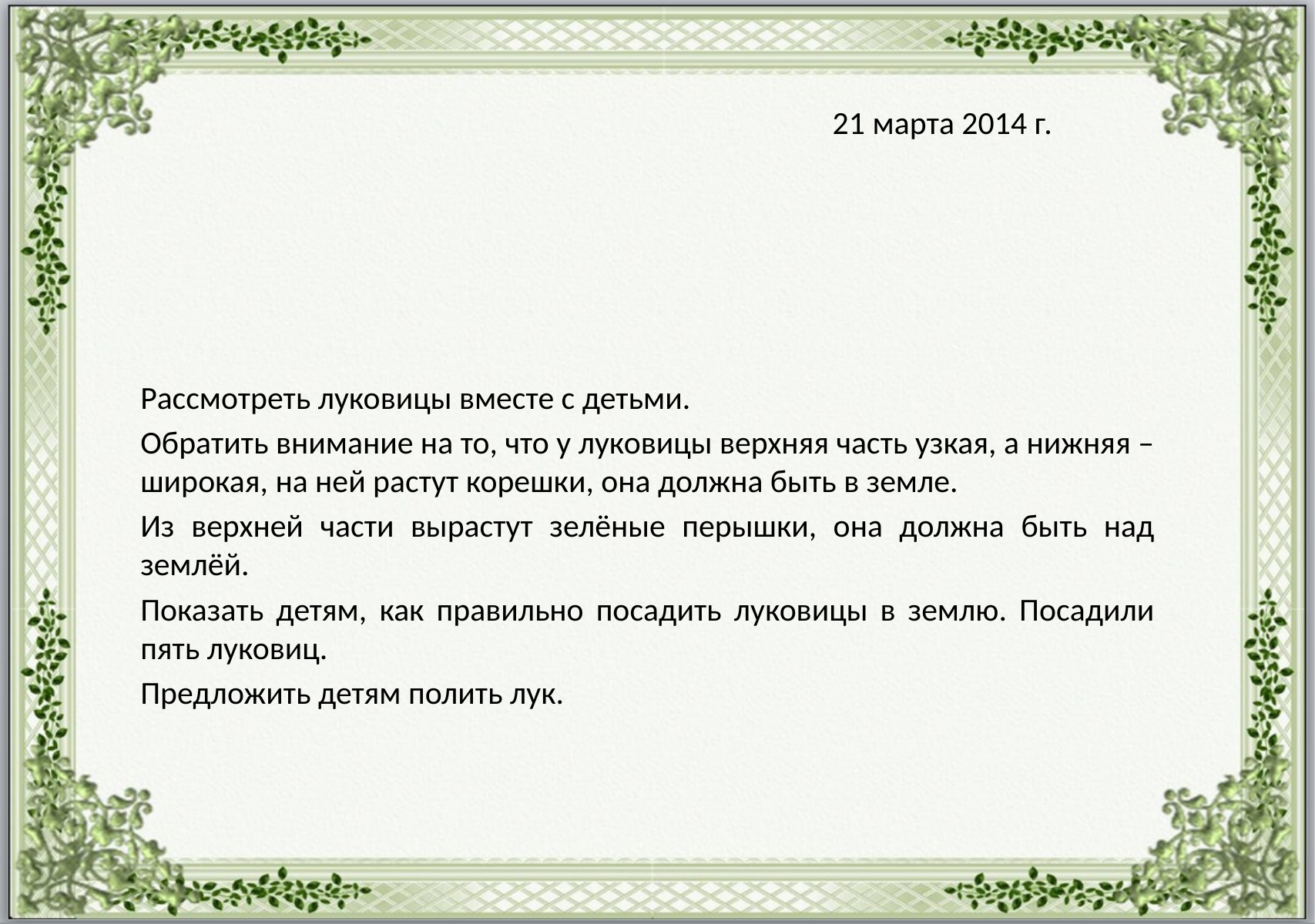

21 марта 2014 г.
Рассмотреть луковицы вместе с детьми.
Обратить внимание на то, что у луковицы верхняя часть узкая, а нижняя – широкая, на ней растут корешки, она должна быть в земле.
Из верхней части вырастут зелёные перышки, она должна быть над землёй.
Показать детям, как правильно посадить луковицы в землю. Посадили пять луковиц.
Предложить детям полить лук.